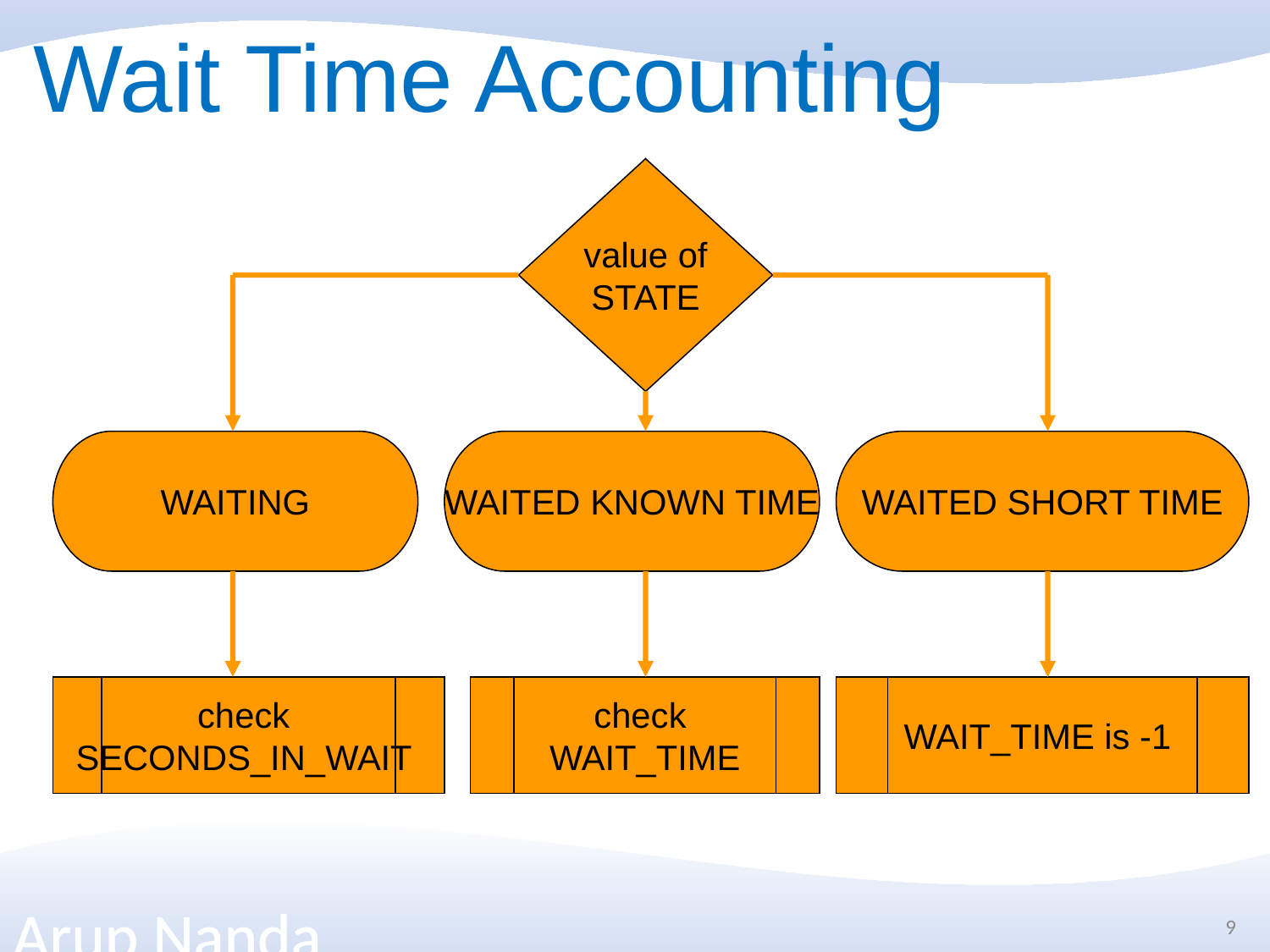

# Wait Time Accounting

value of
STATE

WAITING
WAITED KNOWN TIME
WAITED SHORT TIME

check
SECONDS_IN_WAIT
check
WAIT_TIME
WAIT_TIME is -1
9